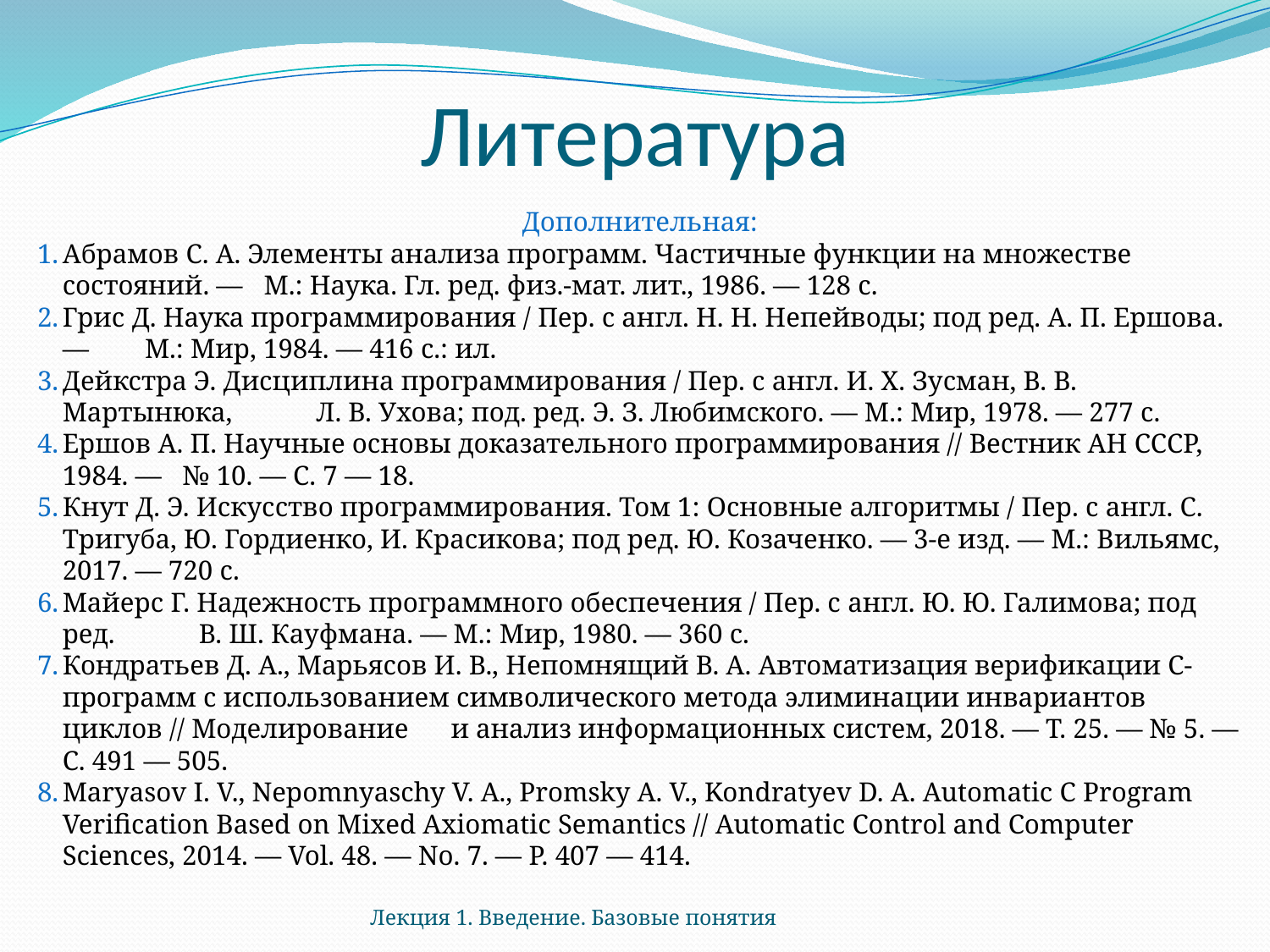

# Литература
Дополнительная:
Абрамов С. А. Элементы анализа программ. Частичные функции на множестве состояний. —   М.: Наука. Гл. ред. физ.-мат. лит., 1986. — 128 с.
Грис Д. Наука программирования / Пер. с англ. Н. Н. Непейводы; под ред. А. П. Ершова. —        М.: Мир, 1984. — 416 с.: ил.
Дейкстра Э. Дисциплина программирования / Пер. с англ. И. Х. Зусман, В. В. Мартынюка,            Л. В. Ухова; под. ред. Э. З. Любимского. — М.: Мир, 1978. — 277 с.
Ершов А. П. Научные основы доказательного программирования // Вестник АН СССР, 1984. —   № 10. — С. 7 — 18.
Кнут Д. Э. Искусство программирования. Том 1: Основные алгоритмы / Пер. с англ. С. Тригуба, Ю. Гордиенко, И. Красикова; под ред. Ю. Козаченко. — 3-е изд. — М.: Вильямс, 2017. — 720 с.
Майерс Г. Надежность программного обеспечения / Пер. с англ. Ю. Ю. Галимова; под ред.            В. Ш. Кауфмана. — М.: Мир, 1980. — 360 с.
Кондратьев Д. А., Марьясов И. В., Непомнящий В. А. Автоматизация верификации C-программ с использованием символического метода элиминации инвариантов циклов // Моделирование      и анализ информационных систем, 2018. — Т. 25. — № 5. — С. 491 — 505.
Maryasov I. V., Nepomnyaschy V. A., Promsky A. V., Kondratyev D. A. Automatic C Program Verification Based on Mixed Axiomatic Semantics // Automatic Control and Computer Sciences, 2014. — Vol. 48. — No. 7. — P. 407 — 414.
Лекция 1. Введение. Базовые понятия